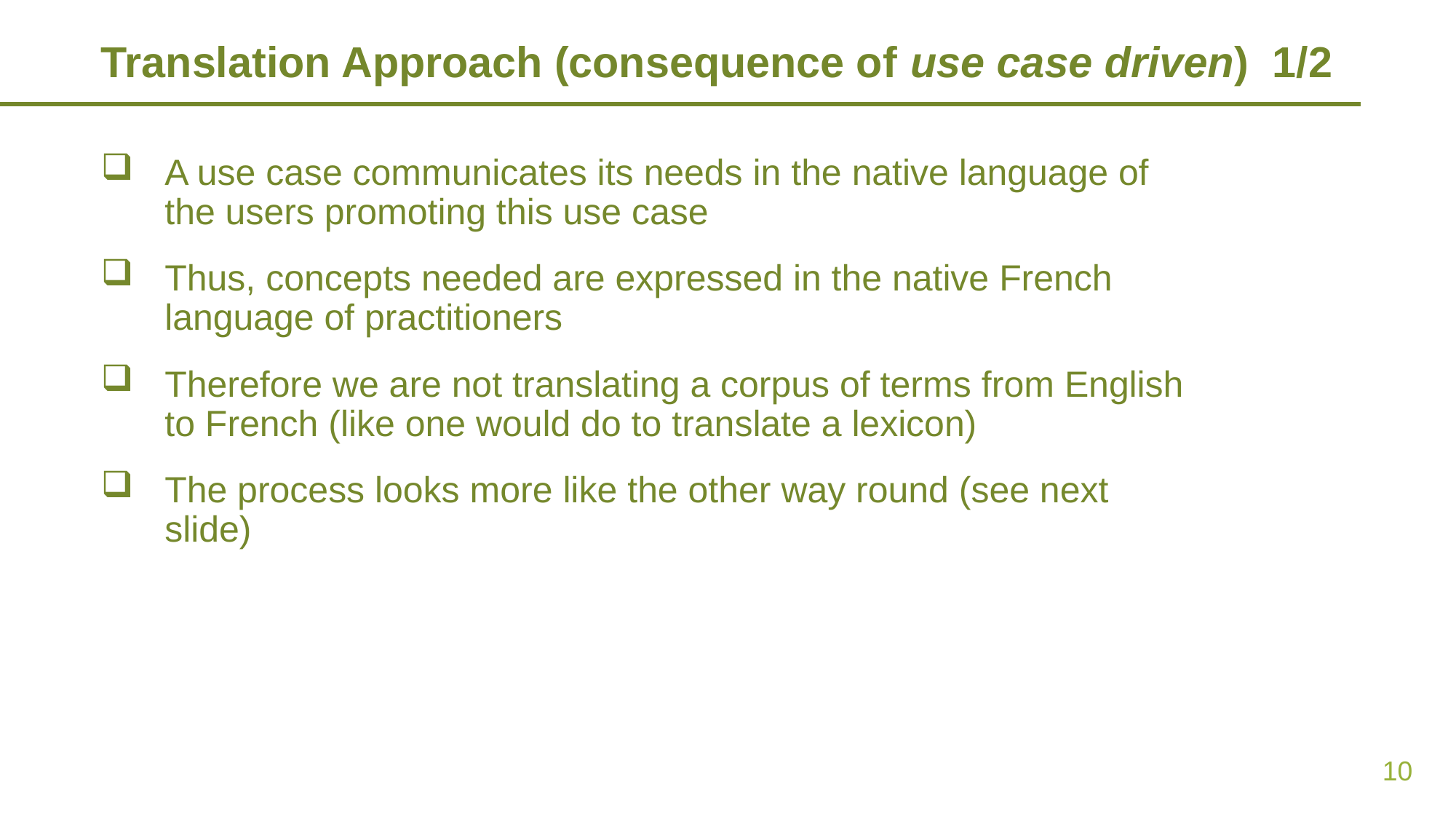

Translation Approach (consequence of use case driven)  1/2
A use case communicates its needs in the native language of the users promoting this use case
Thus, concepts needed are expressed in the native French language of practitioners
Therefore we are not translating a corpus of terms from English to French (like one would do to translate a lexicon)
The process looks more like the other way round (see next slide)
10